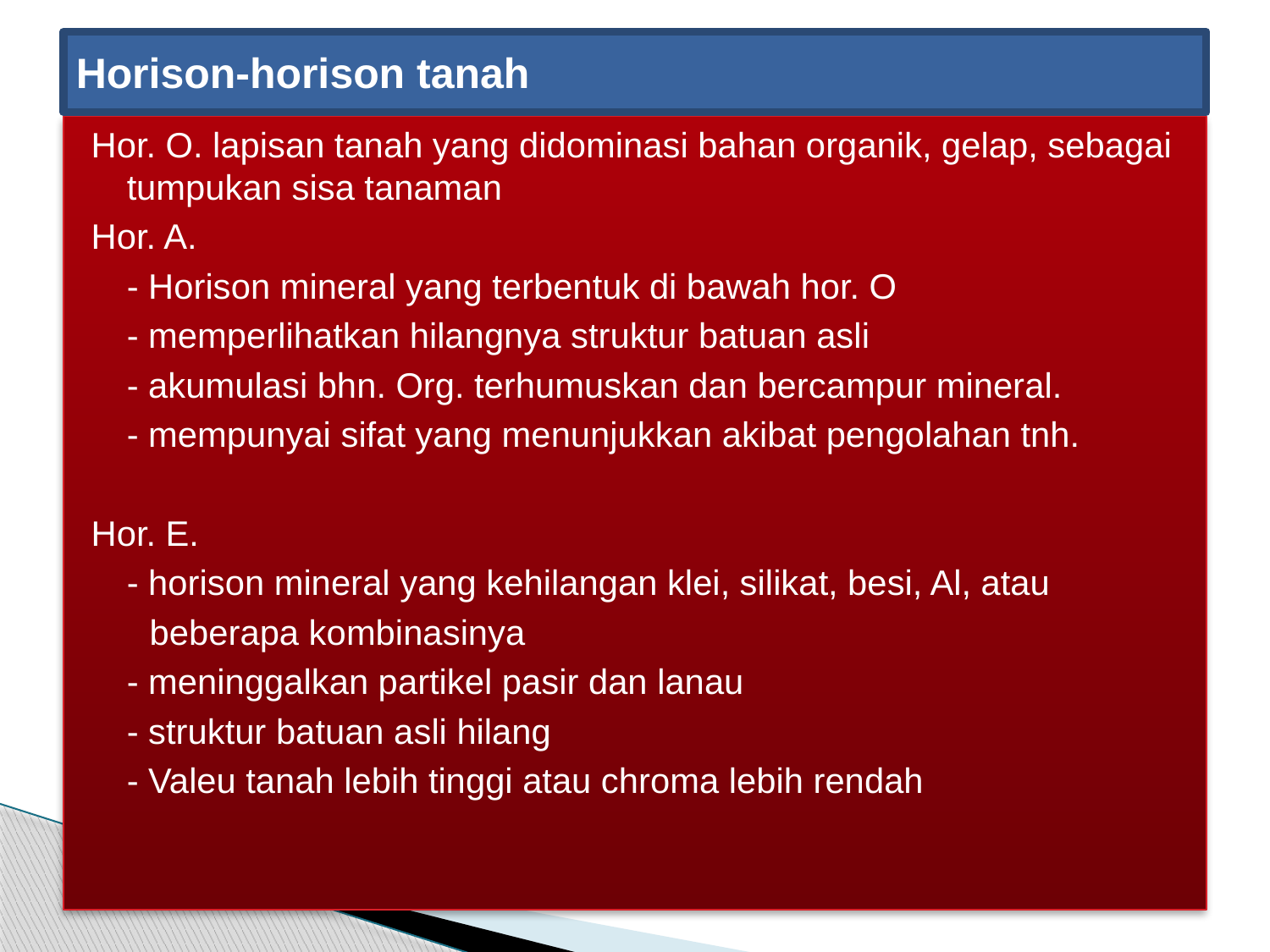

# Horison-horison tanah
Hor. O. lapisan tanah yang didominasi bahan organik, gelap, sebagai tumpukan sisa tanaman
Hor. A.
	- Horison mineral yang terbentuk di bawah hor. O
	- memperlihatkan hilangnya struktur batuan asli
	- akumulasi bhn. Org. terhumuskan dan bercampur mineral.
	- mempunyai sifat yang menunjukkan akibat pengolahan tnh.

Hor. E.
	- horison mineral yang kehilangan klei, silikat, besi, Al, atau
      beberapa kombinasinya
	- meninggalkan partikel pasir dan lanau
	- struktur batuan asli hilang
	- Valeu tanah lebih tinggi atau chroma lebih rendah